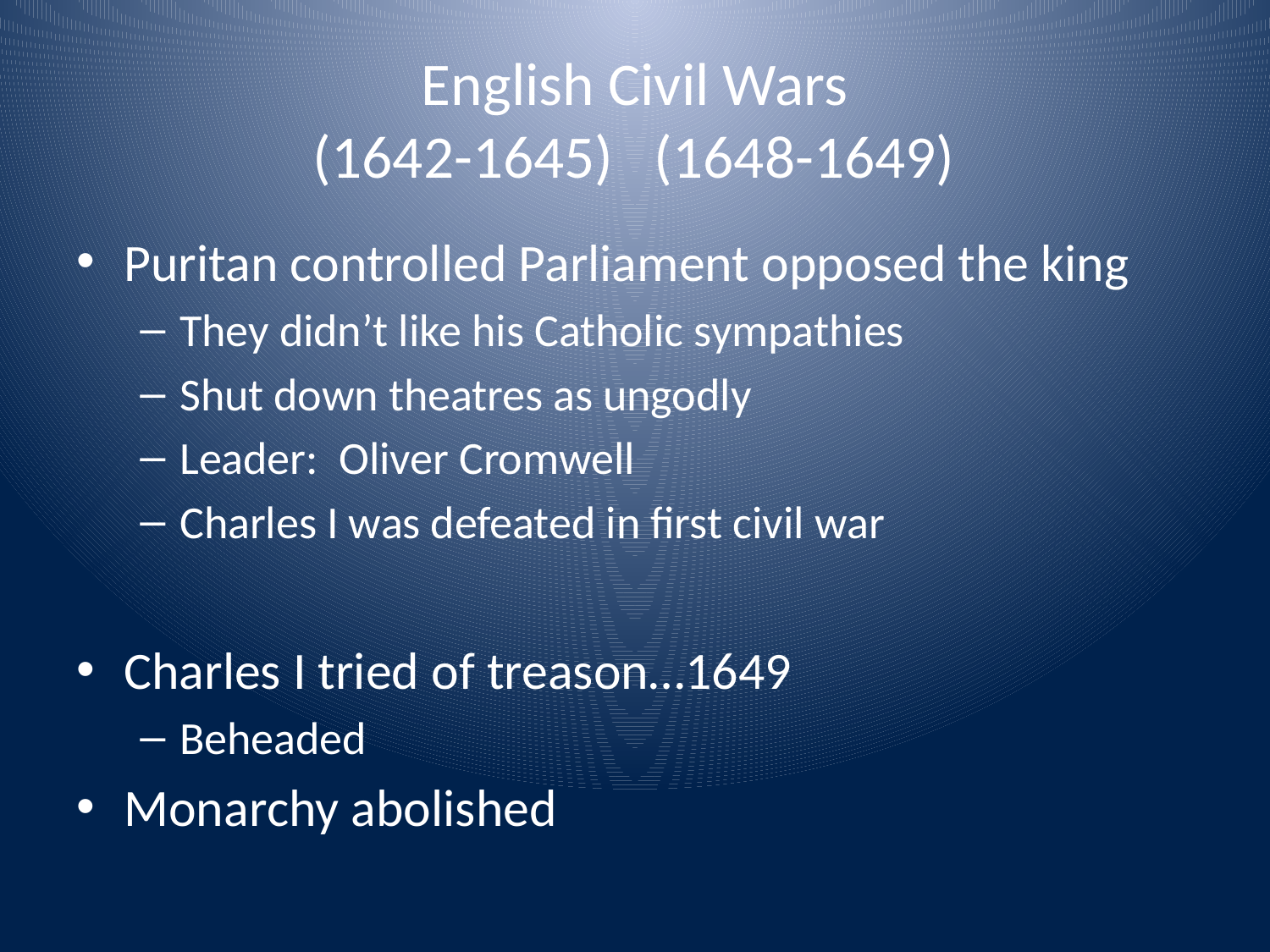

# English Civil Wars (1642-1645)   (1648-1649)
Puritan controlled Parliament opposed the king
They didn’t like his Catholic sympathies
Shut down theatres as ungodly
Leader:  Oliver Cromwell
Charles I was defeated in first civil war

Charles I tried of treason…1649
Beheaded
Monarchy abolished